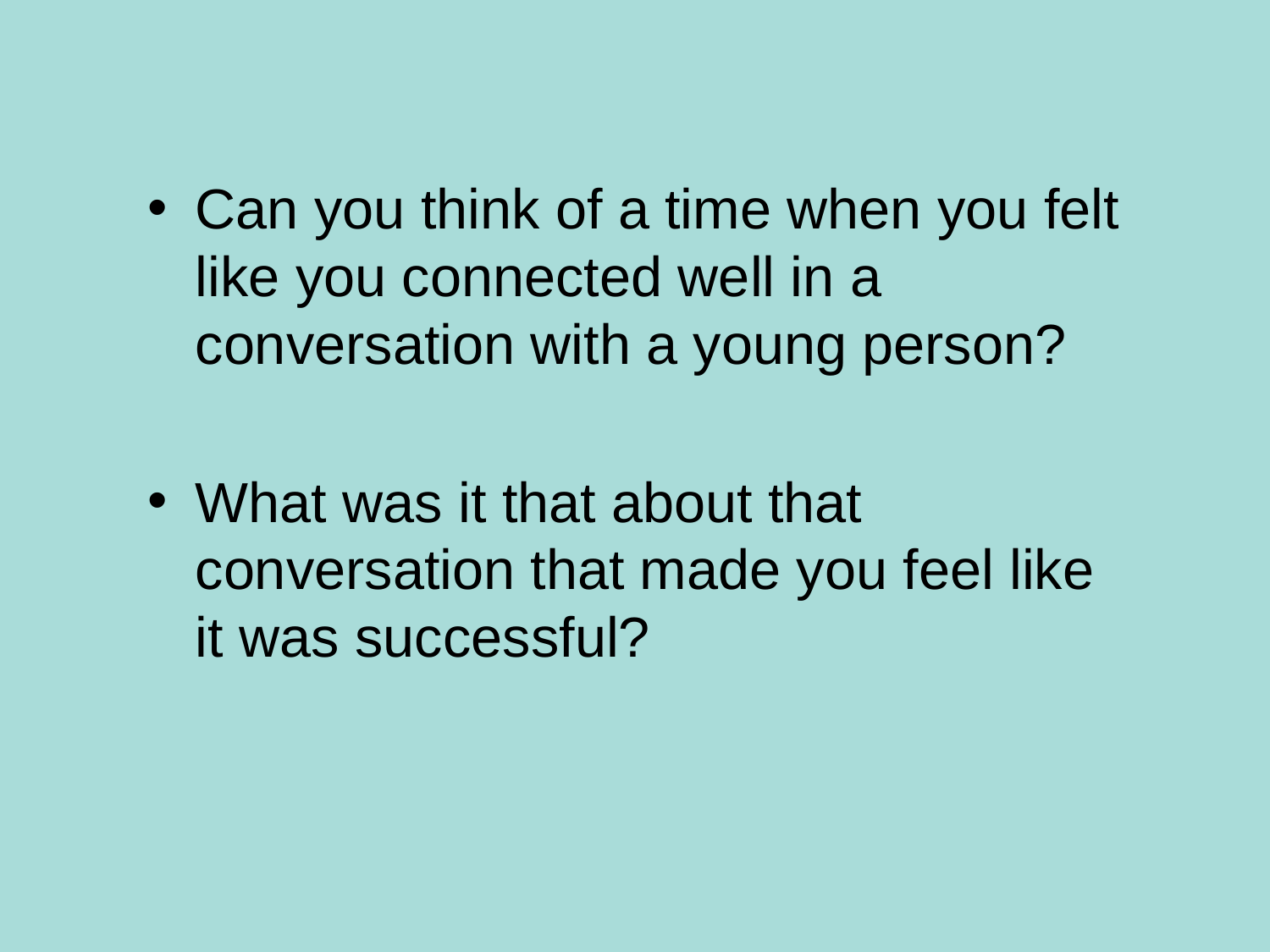

Can you think of a time when you felt like you connected well in a conversation with a young person?

What was it that about that conversation that made you feel like it was successful?